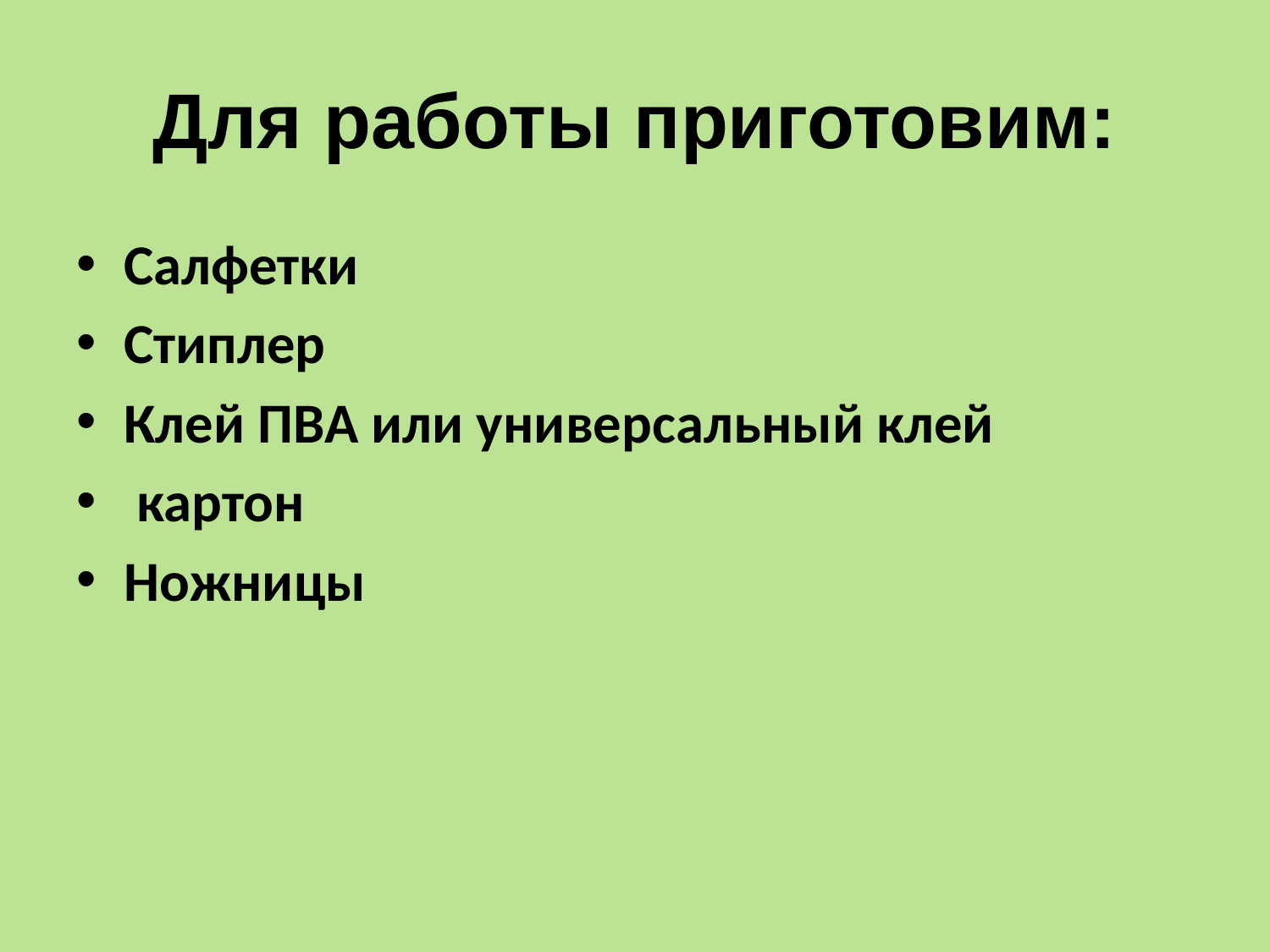

# Для работы приготовим:
Салфетки
Стиплер
Клей ПВА или универсальный клей
 картон
Ножницы